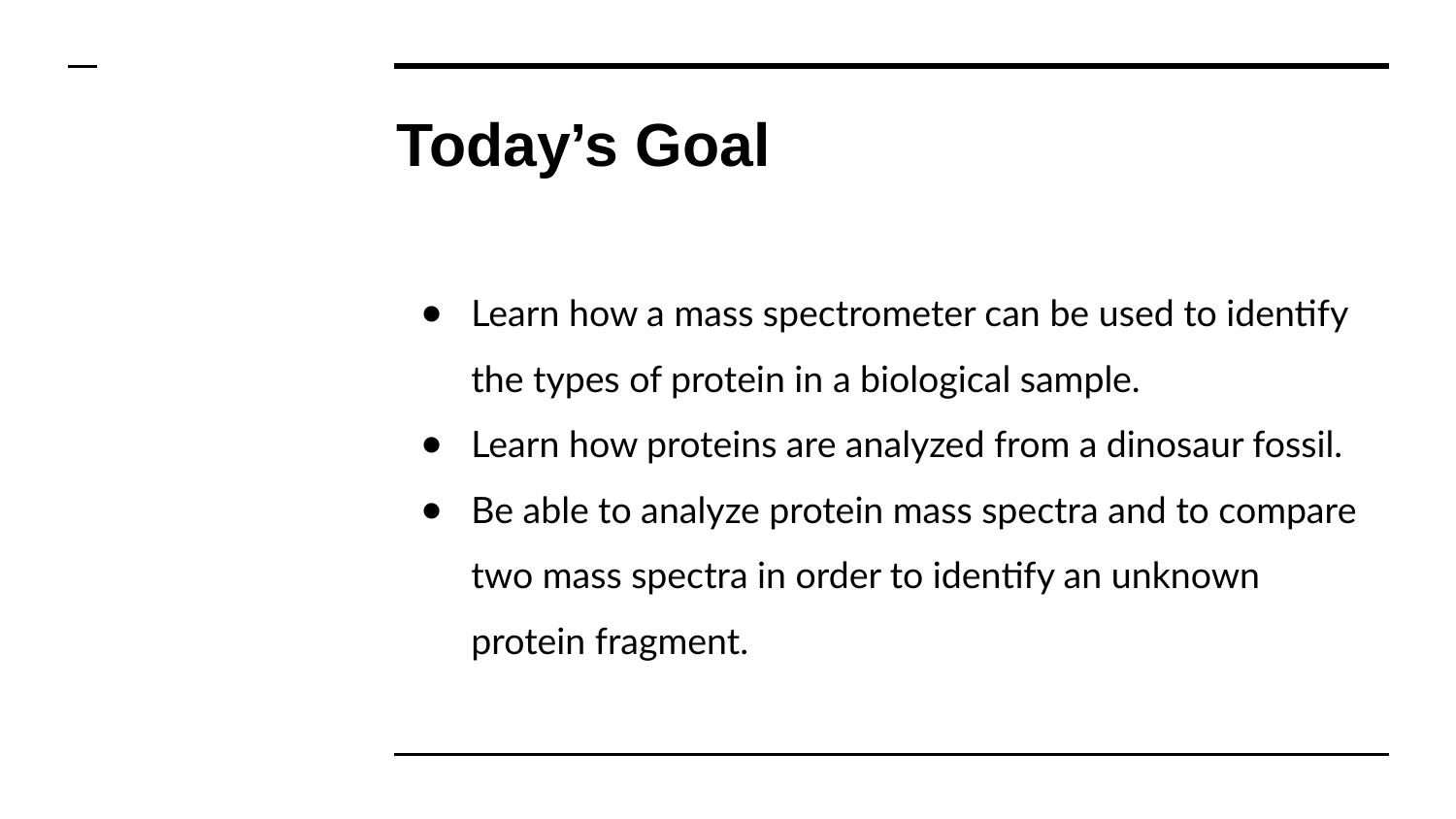

# Today’s Goal
Learn how a mass spectrometer can be used to identify the types of protein in a biological sample.
Learn how proteins are analyzed from a dinosaur fossil.
Be able to analyze protein mass spectra and to compare two mass spectra in order to identify an unknown protein fragment.